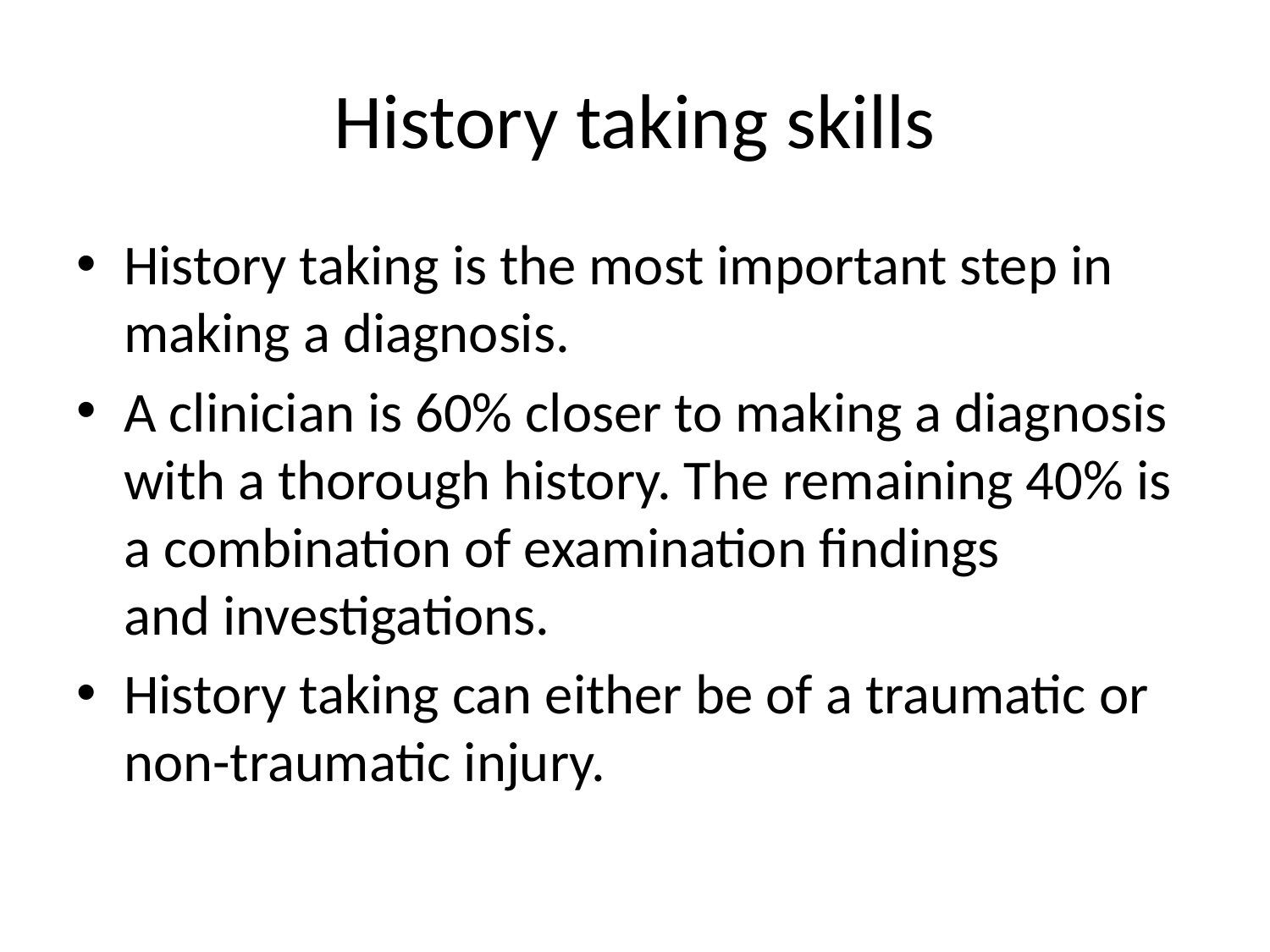

# History taking skills
History taking is the most important step in making a diagnosis.
A clinician is 60% closer to making a diagnosis with a thorough history. The remaining 40% is a combination of examination findings and investigations.
History taking can either be of a traumatic or non-traumatic injury.